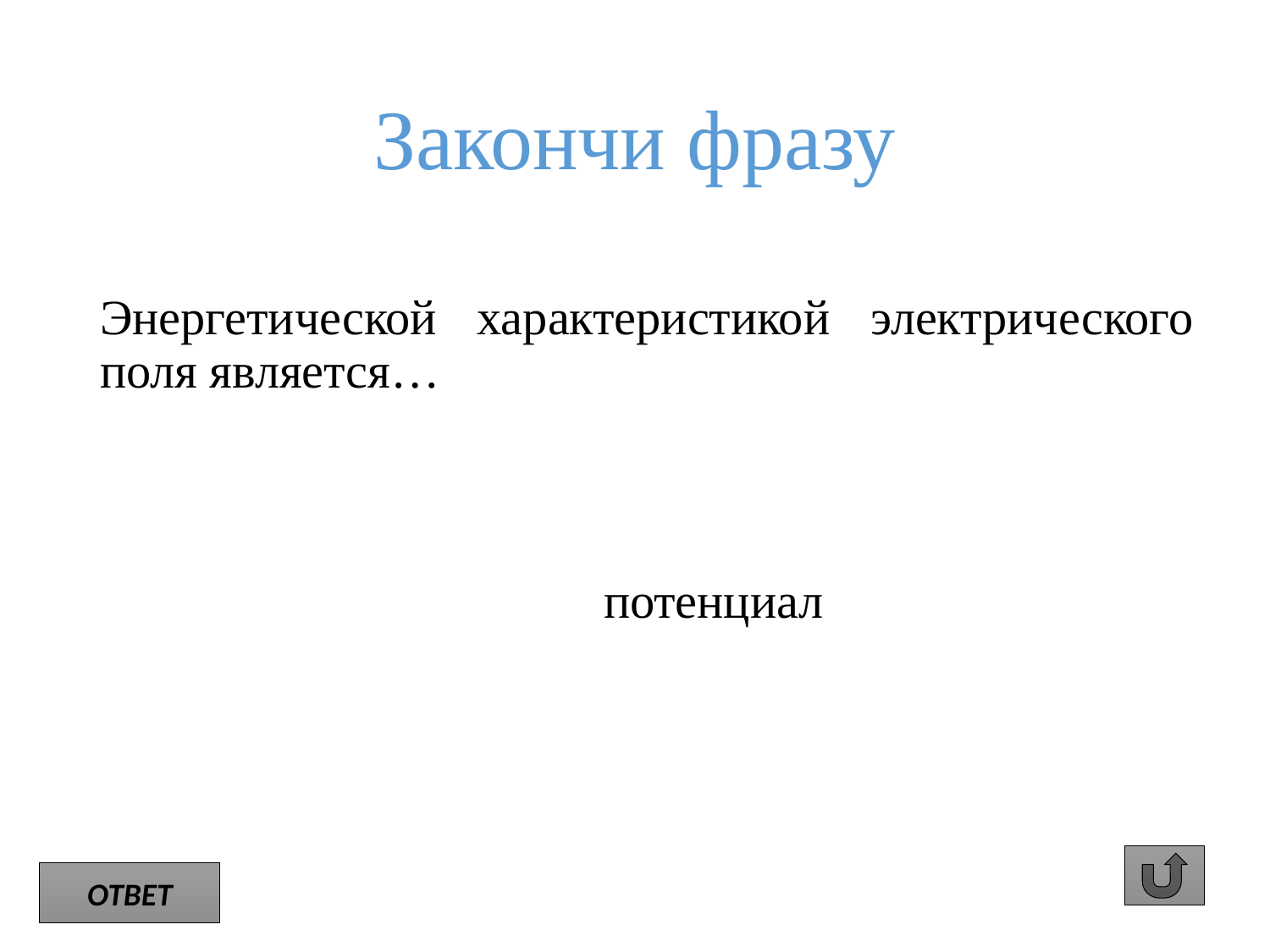

# Закончи фразу
	Энергетической характеристикой электрического поля является…
                           потенциал

ОТВЕТ